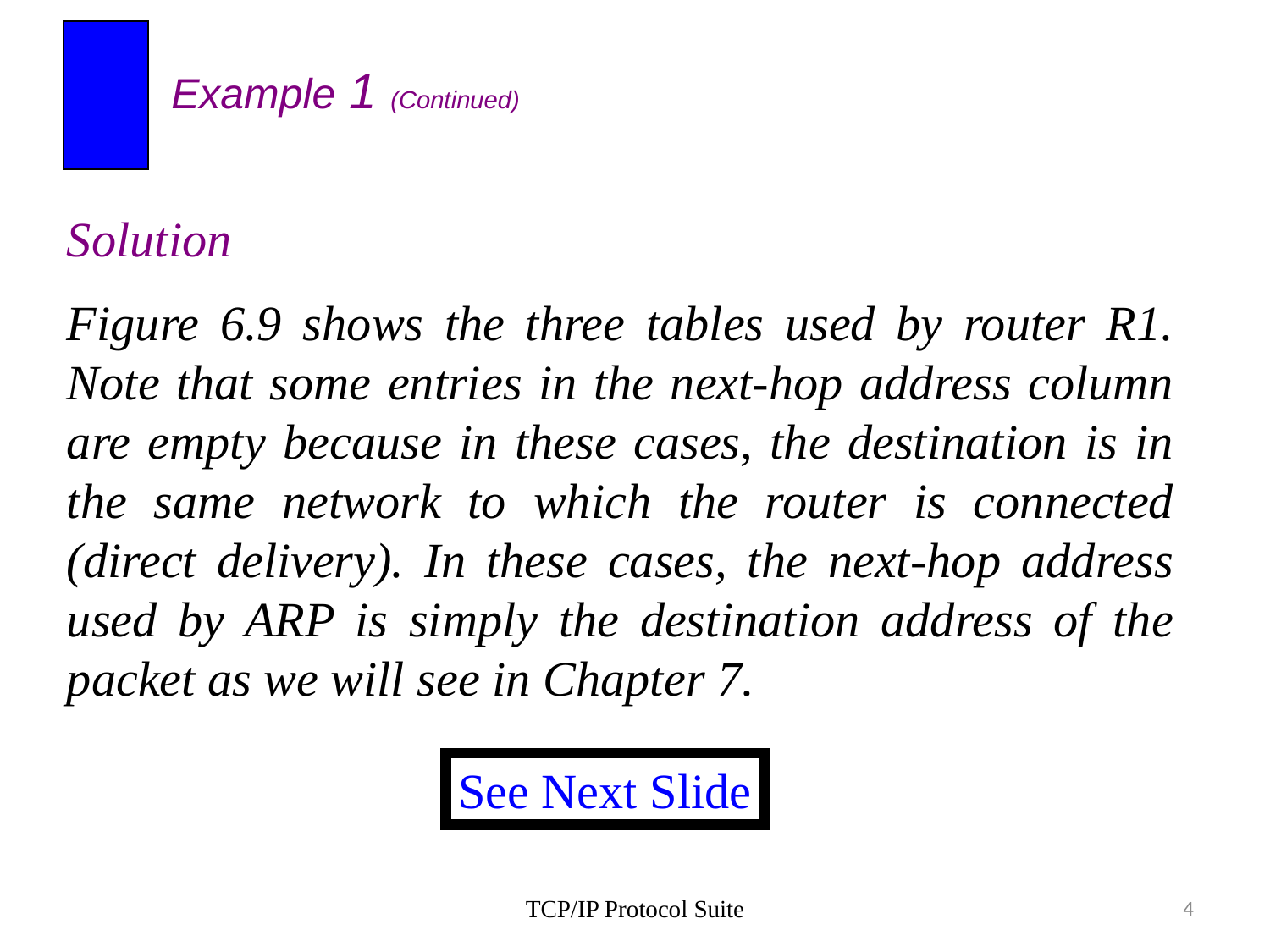

Example 1 (Continued)
Solution
Figure 6.9 shows the three tables used by router R1. Note that some entries in the next-hop address column are empty because in these cases, the destination is in the same network to which the router is connected (direct delivery). In these cases, the next-hop address used by ARP is simply the destination address of the packet as we will see in Chapter 7.
See Next Slide
TCP/IP Protocol Suite
4